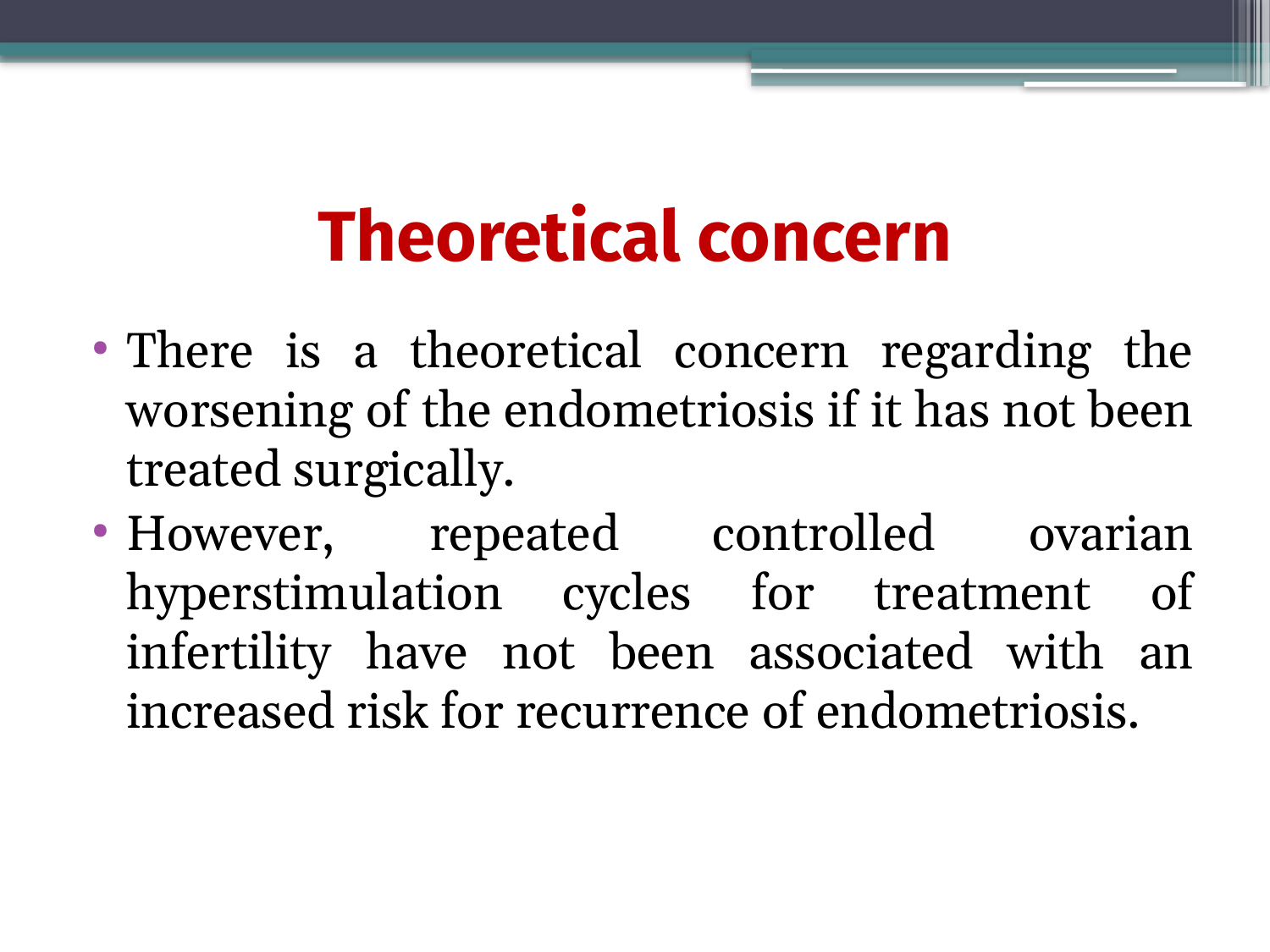

# Theoretical concern
There is a theoretical concern regarding the worsening of the endometriosis if it has not been treated surgically.
However, repeated controlled ovarian hyperstimulation cycles for treatment of infertility have not been associated with an increased risk for recurrence of endometriosis.